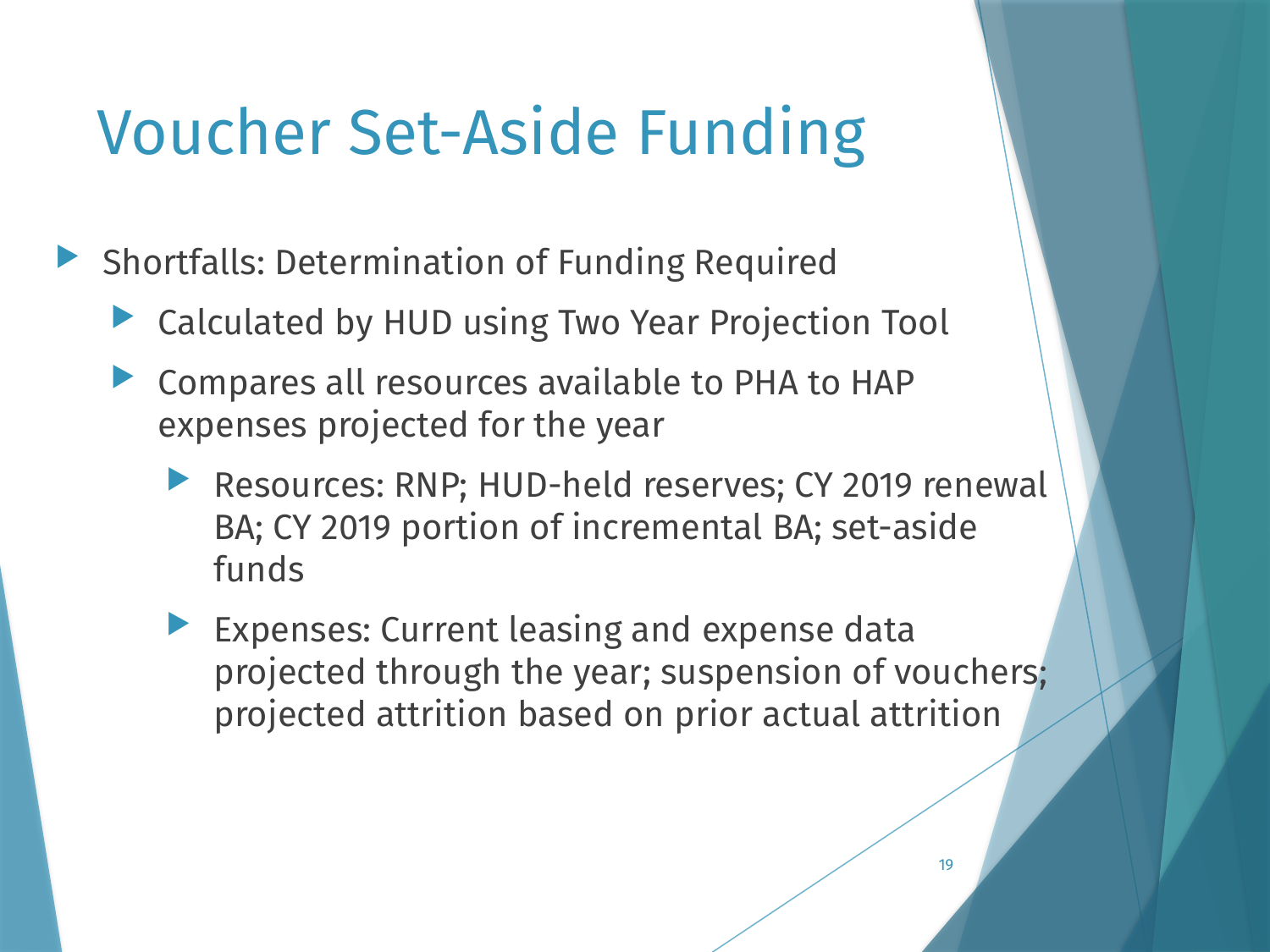

# Voucher Set-Aside Funding
Shortfalls: Determination of Funding Required
Calculated by HUD using Two Year Projection Tool
Compares all resources available to PHA to HAP expenses projected for the year
Resources: RNP; HUD-held reserves; CY 2019 renewal BA; CY 2019 portion of incremental BA; set-aside funds
Expenses: Current leasing and expense data projected through the year; suspension of vouchers; projected attrition based on prior actual attrition

19